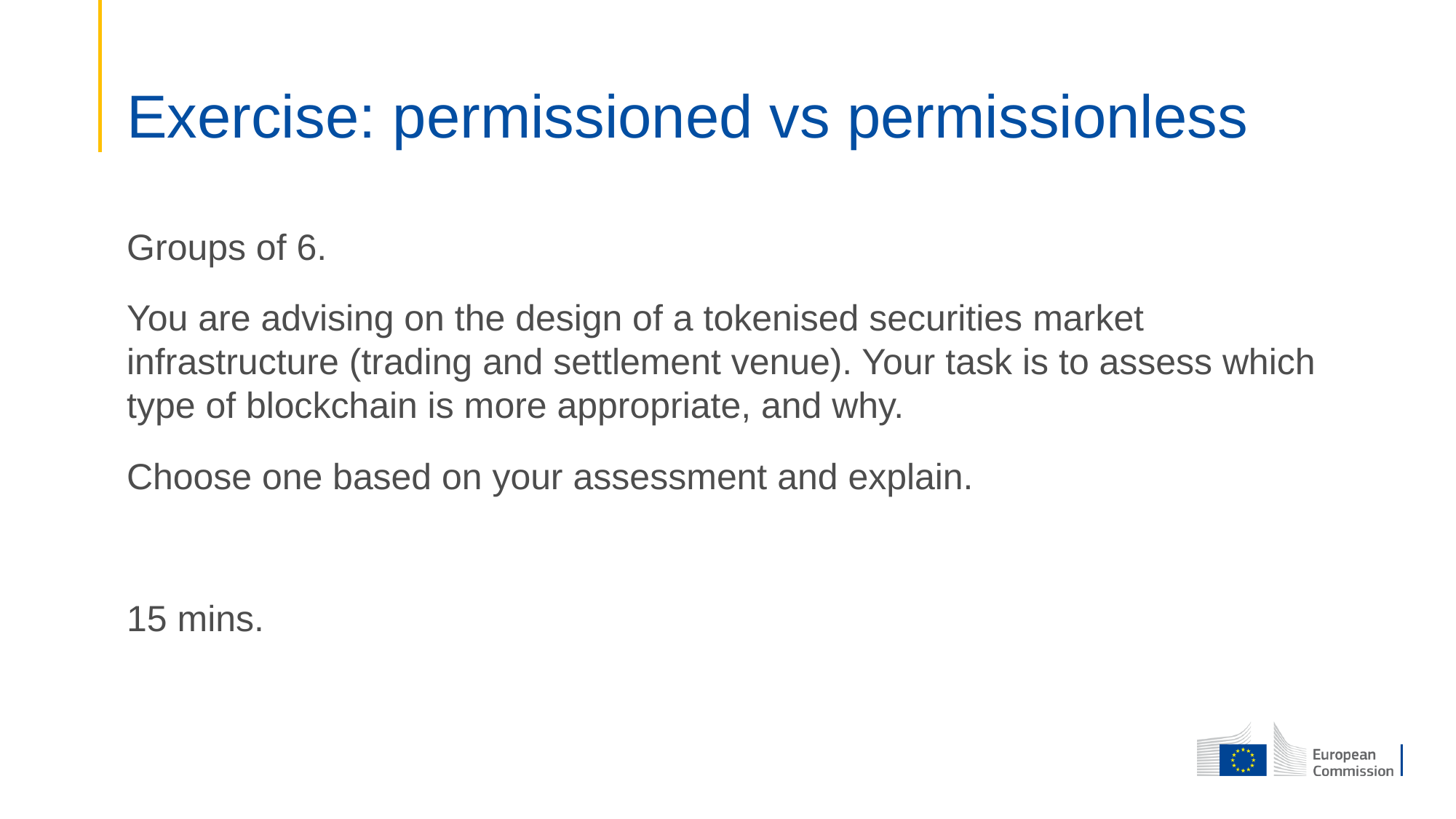

# Exercise: permissioned vs permissionless
Groups of 6.
You are advising on the design of a tokenised securities market infrastructure (trading and settlement venue). Your task is to assess which type of blockchain is more appropriate, and why.
Choose one based on your assessment and explain.

15 mins.